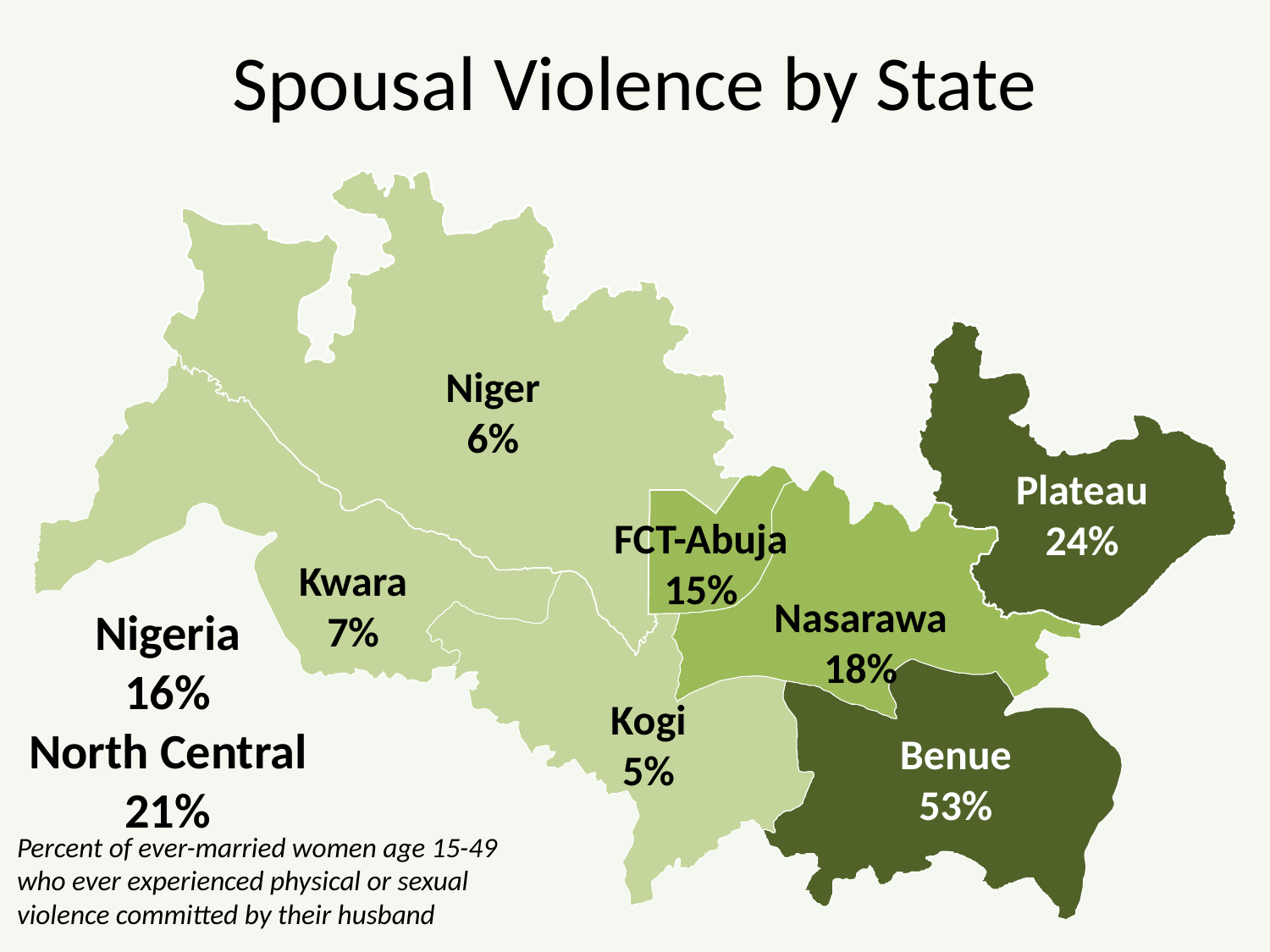

# Spousal Violence by State

Niger
6%
Plateau
24%
FCT-Abuja
15%
Kwara
7%
Nasarawa
18%
Nigeria
16%
North Central
21%
Kogi
5%
Benue
53%
Percent of ever-married women age 15-49 who ever experienced physical or sexual violence committed by their husband